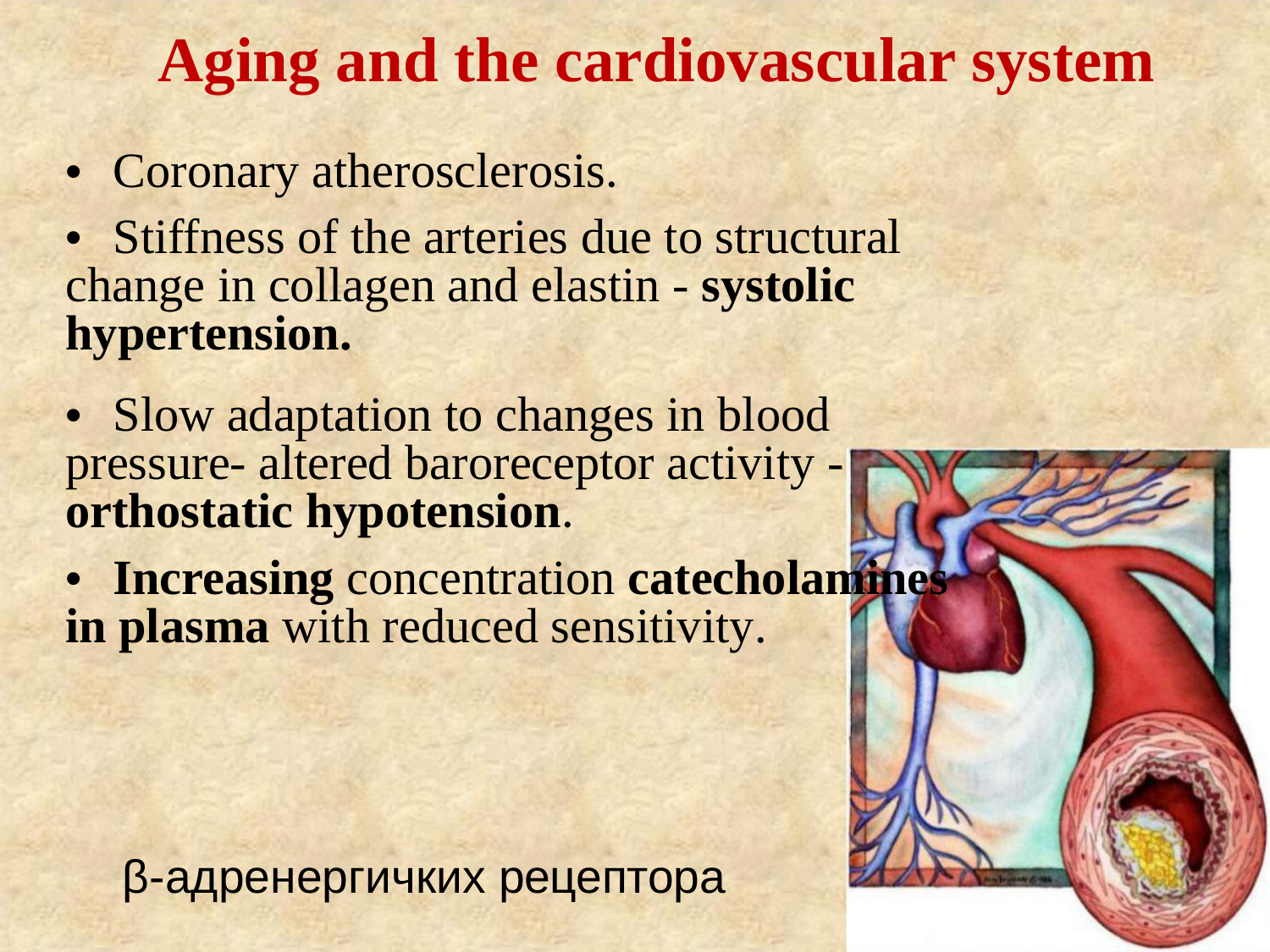

Aging and the cardiovascular system
• Coronary atherosclerosis.
• Stiffness of the arteries due to structural change in collagen and elastin - systolic hypertension.
• Slow adaptation to changes in blood pressure- altered baroreceptor activity - orthostatic hypotension.
• Increasing concentration catecholamines in plasma with reduced sensitivity.
β-адренергичких рецептора